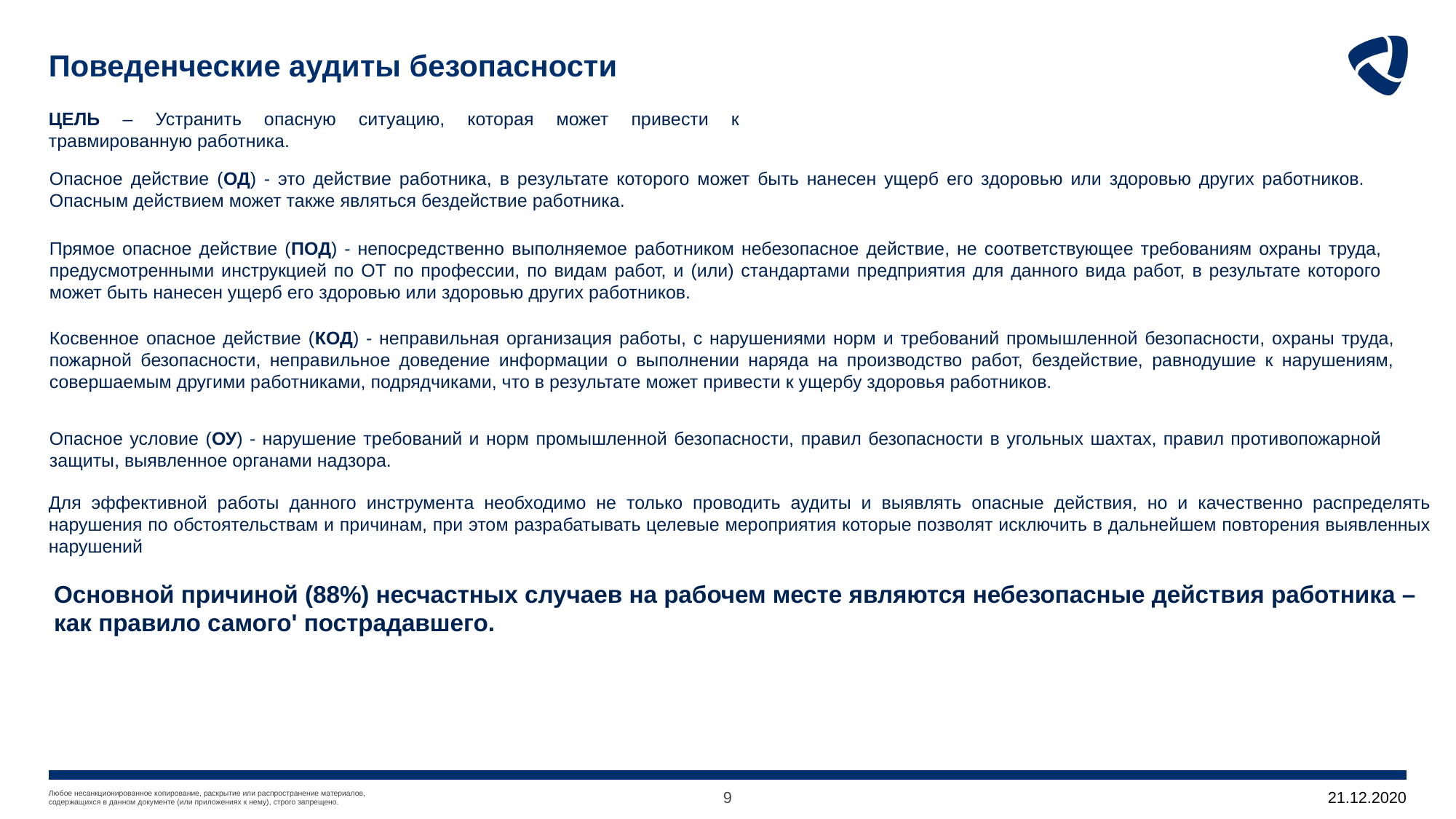

# Поведенческие аудиты безопасности
ЦЕЛЬ – Устранить опасную ситуацию, которая может привести к травмированную работника.
Опасное действие (ОД) - это действие работника, в результате которого может быть нанесен ущерб его здоровью или здоровью других работников. Опасным действием может также являться бездействие работника.
Прямое опасное действие (ПОД) - непосредственно выполняемое работником небезопасное действие, не соответствующее требованиям охраны труда, предусмотренными инструкцией по ОТ по профессии, по видам работ, и (или) стандартами предприятия для данного вида работ, в результате которого может быть нанесен ущерб его здоровью или здоровью других работников.
Косвенное опасное действие (КОД) - неправильная организация работы, с нарушениями норм и требований промышленной безопасности, охраны труда, пожарной безопасности, неправильное доведение информации о выполнении наряда на производство работ, бездействие, равнодушие к нарушениям, совершаемым другими работниками, подрядчиками, что в результате может привести к ущербу здоровья работников.
Опасное условие (ОУ) - нарушение требований и норм промышленной безопасности, правил безопасности в угольных шахтах, правил противопожарной защиты, выявленное органами надзора.
Для эффективной работы данного инструмента необходимо не только проводить аудиты и выявлять опасные действия, но и качественно распределять нарушения по обстоятельствам и причинам, при этом разрабатывать целевые мероприятия которые позволят исключить в дальнейшем повторения выявленных нарушений
Основной причиной (88%) несчастных случаев на рабочем месте являются небезопасные действия работника – как правило самого' пострадавшего.

9
21.12.2020